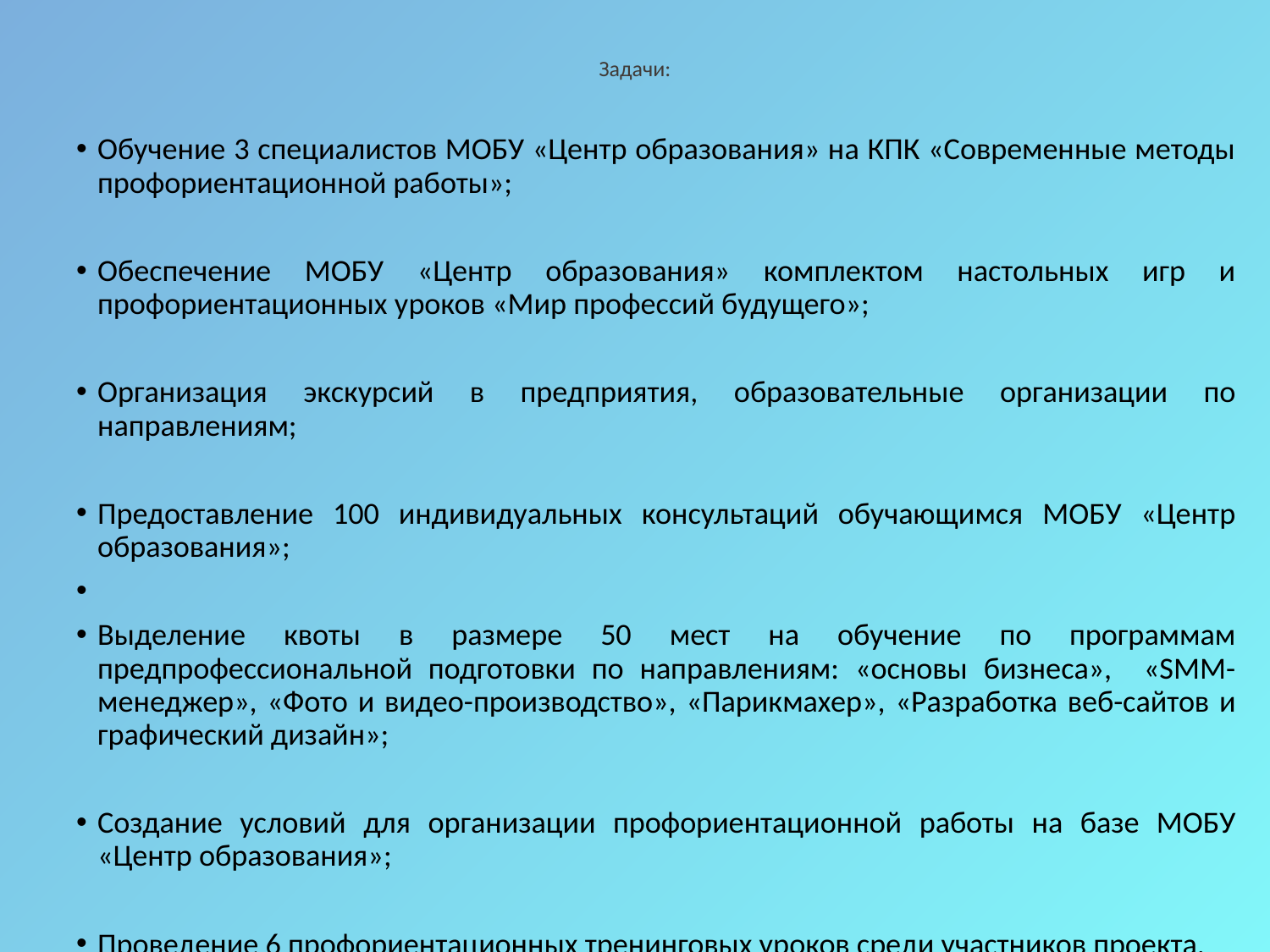

# Задачи:
Обучение 3 специалистов МОБУ «Центр образования» на КПК «Современные методы профориентационной работы»;

Обеспечение МОБУ «Центр образования» комплектом настольных игр и профориентационных уроков «Мир профессий будущего»;

Организация экскурсий в предприятия, образовательные организации по направлениям;

Предоставление 100 индивидуальных консультаций обучающимся МОБУ «Центр образования»;

Выделение квоты в размере 50 мест на обучение по программам предпрофессиональной подготовки по направлениям: «основы бизнеса»,  «SMM-менеджер», «Фото и видео-производство», «Парикмахер», «Разработка веб-сайтов и графический дизайн»;

Создание условий для организации профориентационной работы на базе МОБУ «Центр образования»;

Проведение 6 профориентационных тренинговых уроков среди участников проекта.